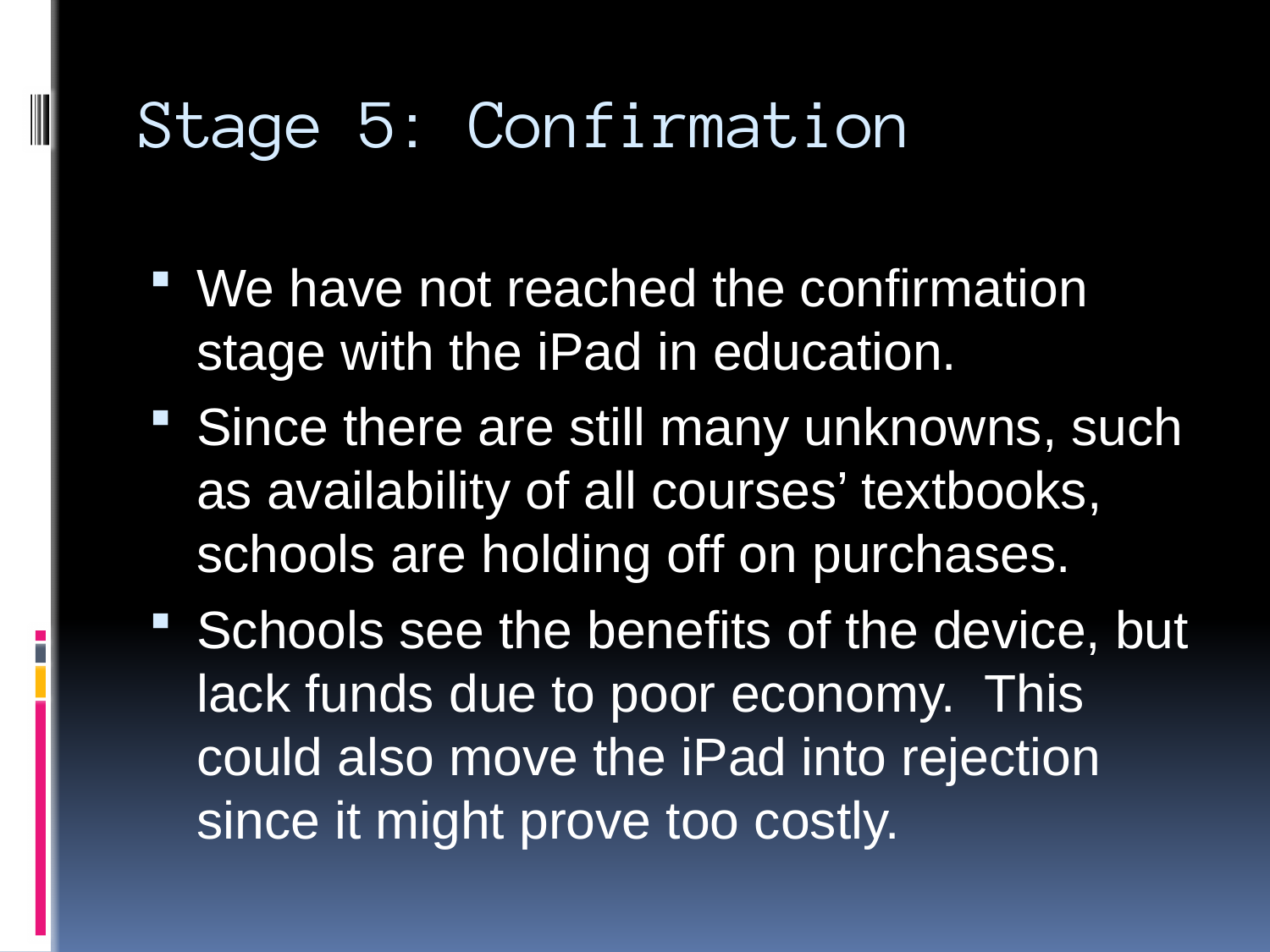

# Stage 5: Confirmation
We have not reached the confirmation stage with the iPad in education.
Since there are still many unknowns, such as availability of all courses’ textbooks, schools are holding off on purchases.
Schools see the benefits of the device, but lack funds due to poor economy.  This could also move the iPad into rejection since it might prove too costly.